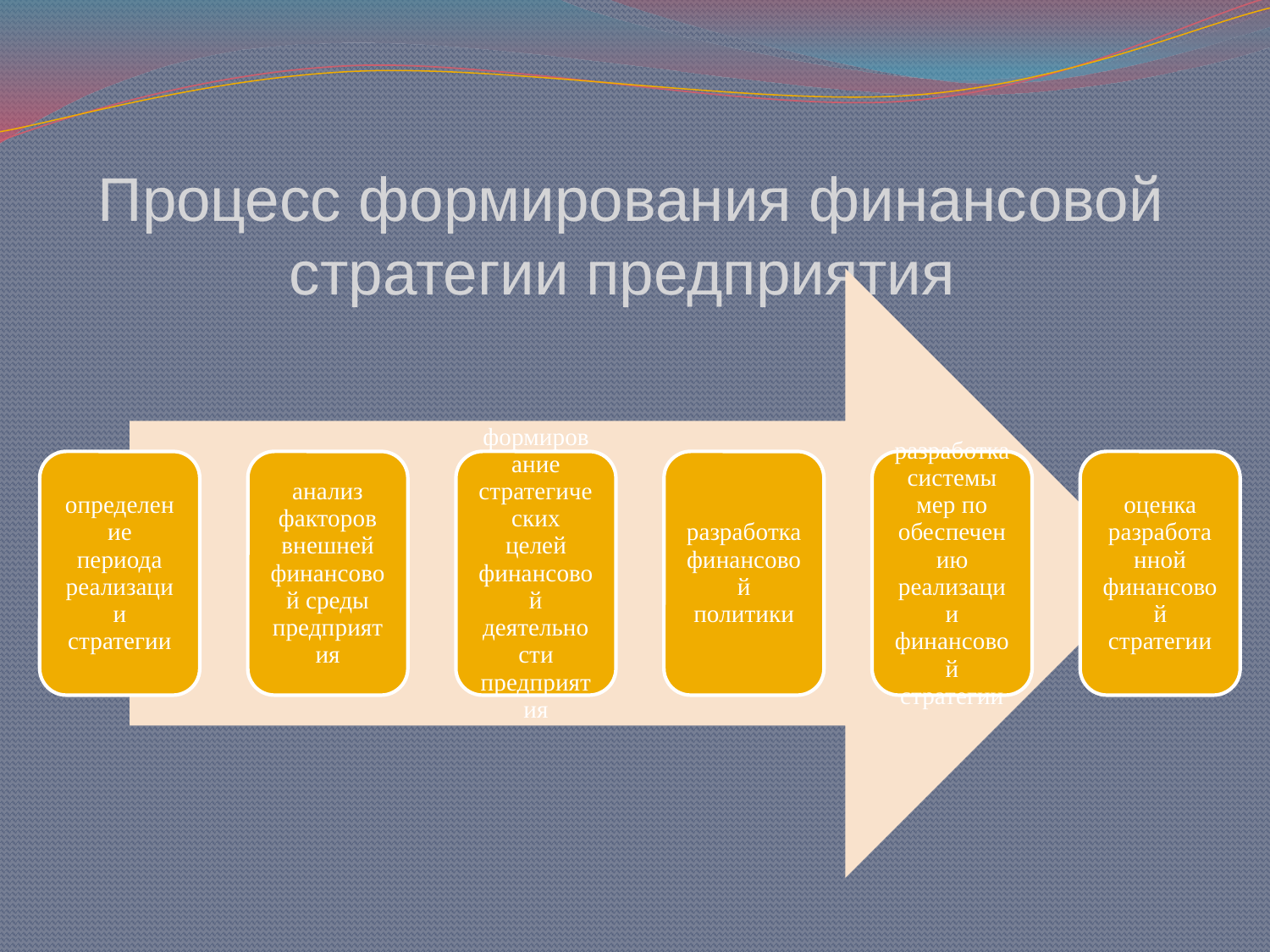

# Процесс формирования финансовой стратегии предприятия
определение периода реализации стратегии
анализ факторов внешней финансовой среды предприятия
формирование стратегических целей финансовой деятельности предприятия
разработка финансовой политики
разработка системы мер по обеспечению реализации финансовой стратегии
оценка разработанной финансовой стратегии